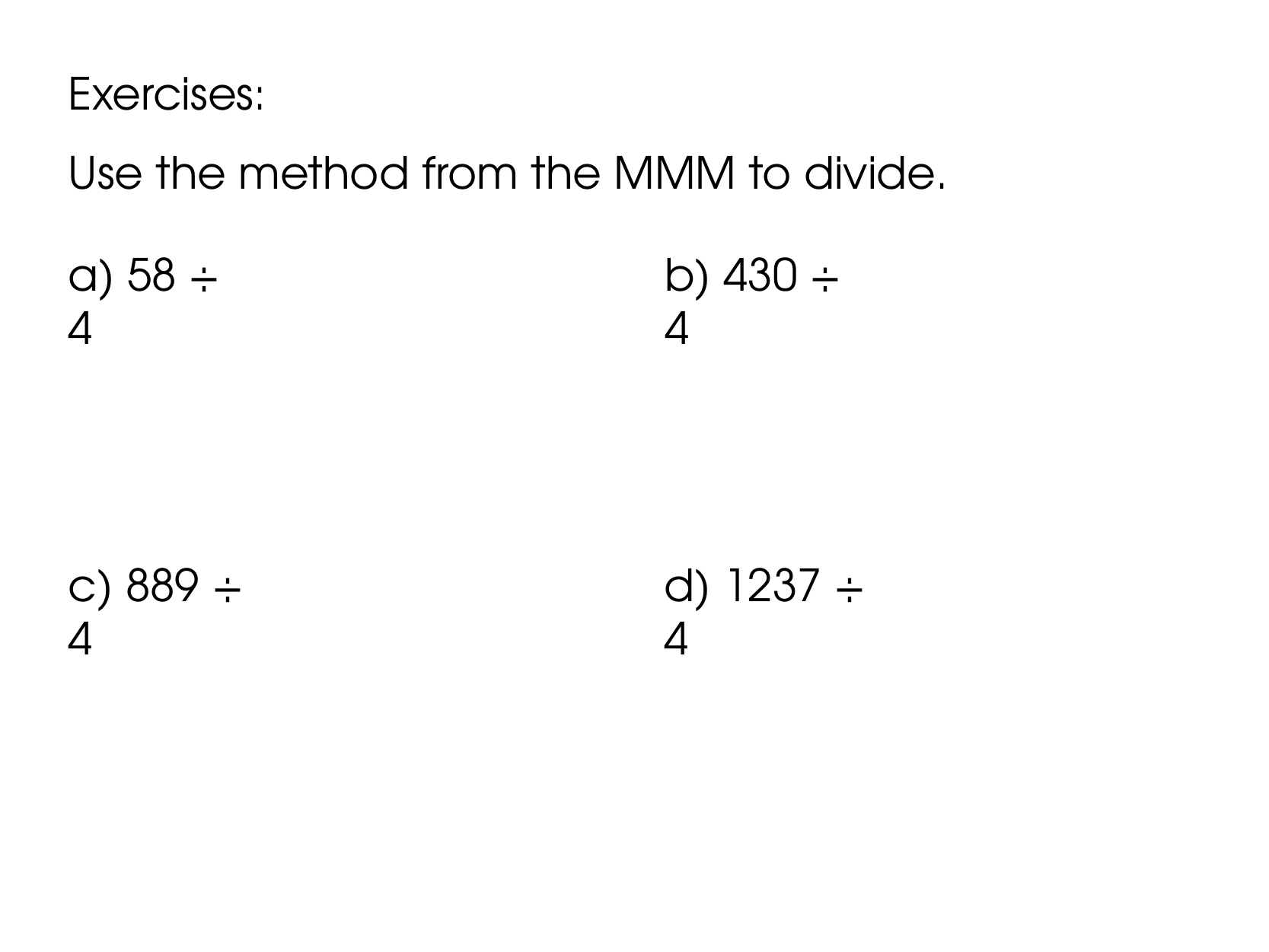

Exercises:
Use the method from the MMM to divide.
a) 58 ÷ 4
b) 430 ÷ 4
c) 889 ÷ 4
d) 1237 ÷ 4